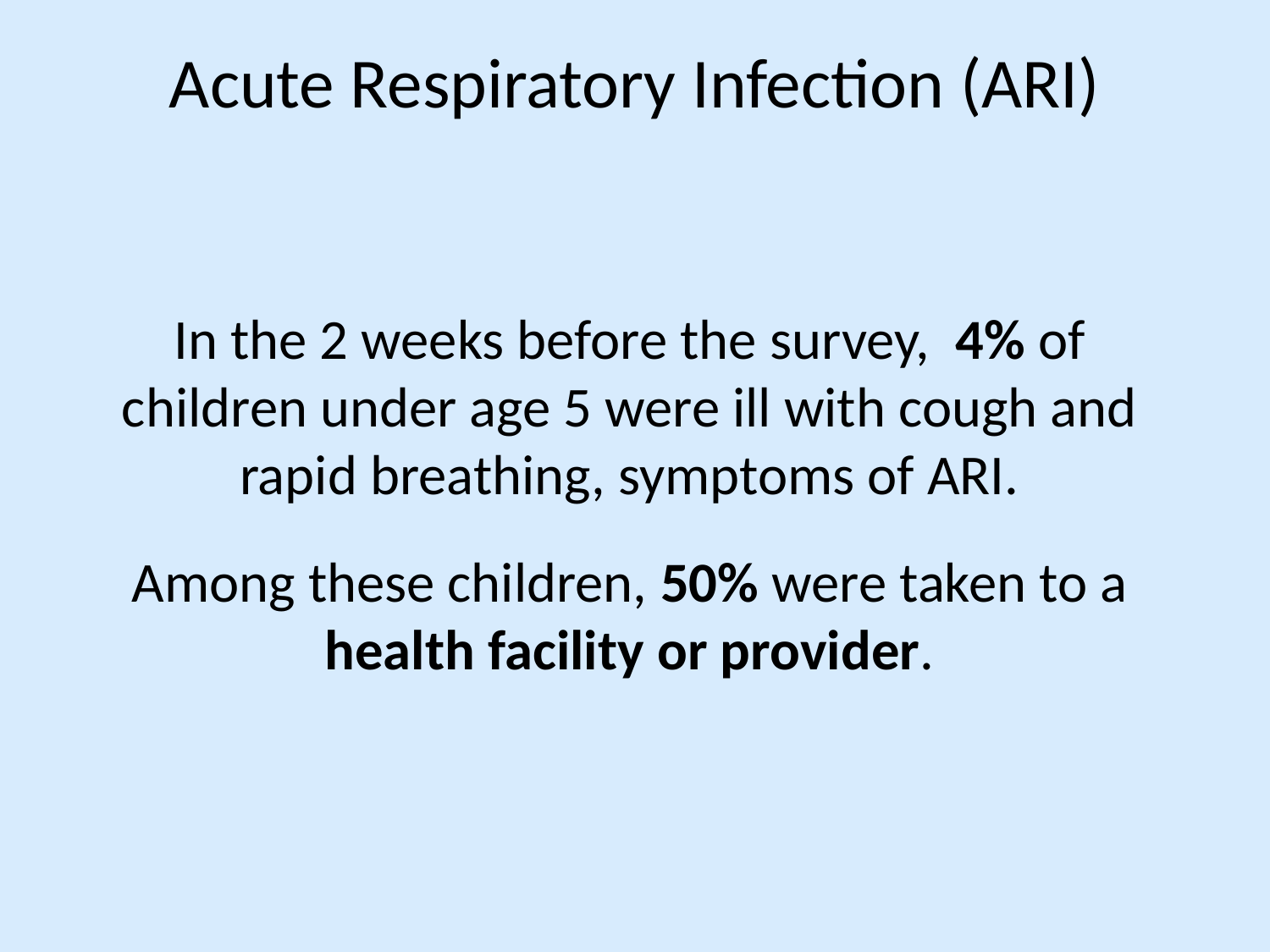

# Acute Respiratory Infection (ARI)
In the 2 weeks before the survey,  4% of children under age 5 were ill with cough and rapid breathing, symptoms of ARI.
Among these children, 50% were taken to a health facility or provider.